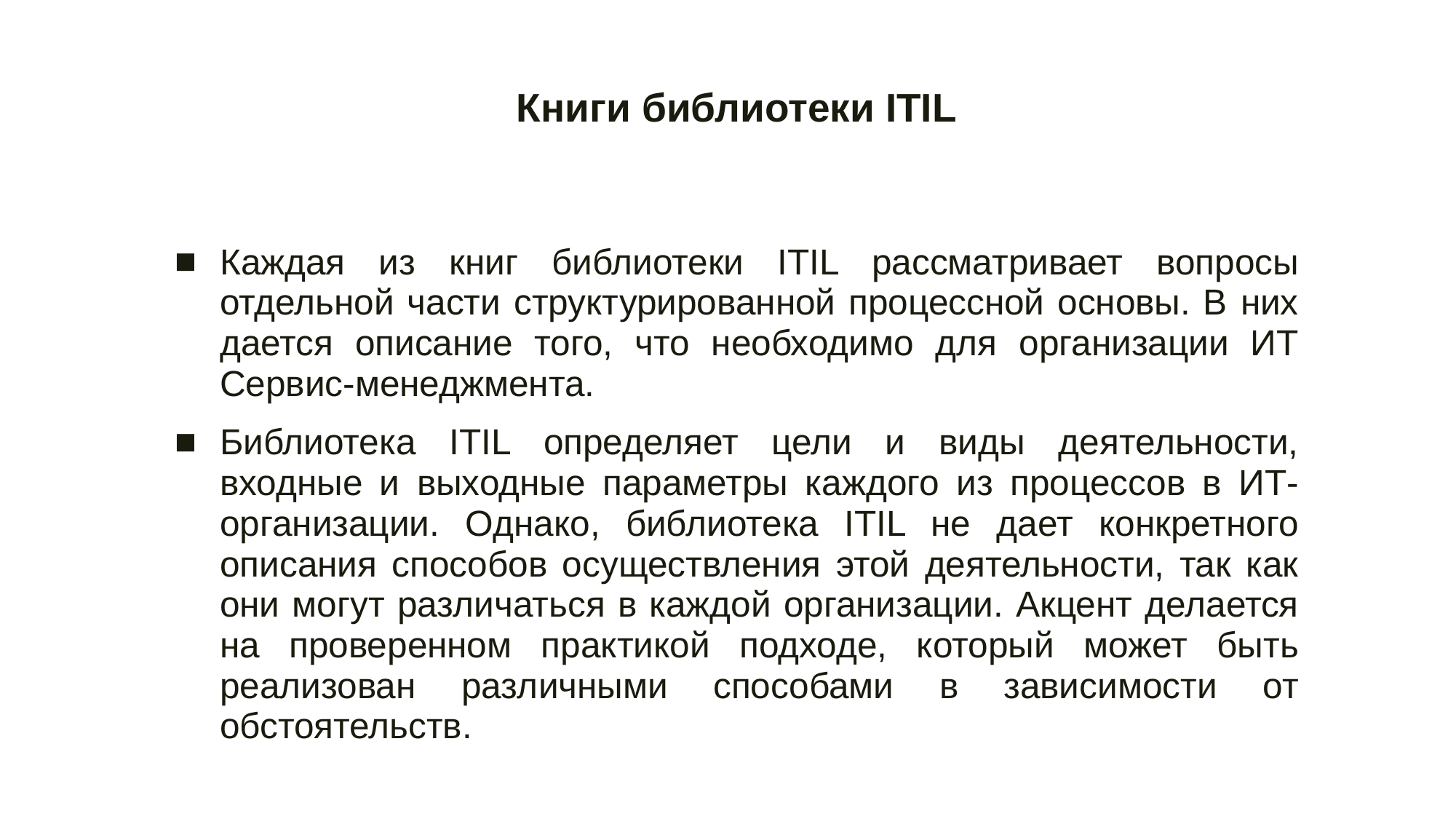

# Книги библиотеки ITIL
Каждая из книг библиотеки ITIL рассматривает вопросы отдельной части структурированной процессной основы. В них дается описание того, что необходимо для организации ИТ Сервис-менеджмента.
Библиотека ITIL определяет цели и виды деятельности, входные и выходные параметры каждого из процессов в ИТ-организации. Однако, библиотека ITIL не дает конкретного описания способов осуществления этой деятельности, так как они могут различаться в каждой организации. Акцент делается на проверенном практикой подходе, который может быть реализован различными способами в зависимости от обстоятельств.